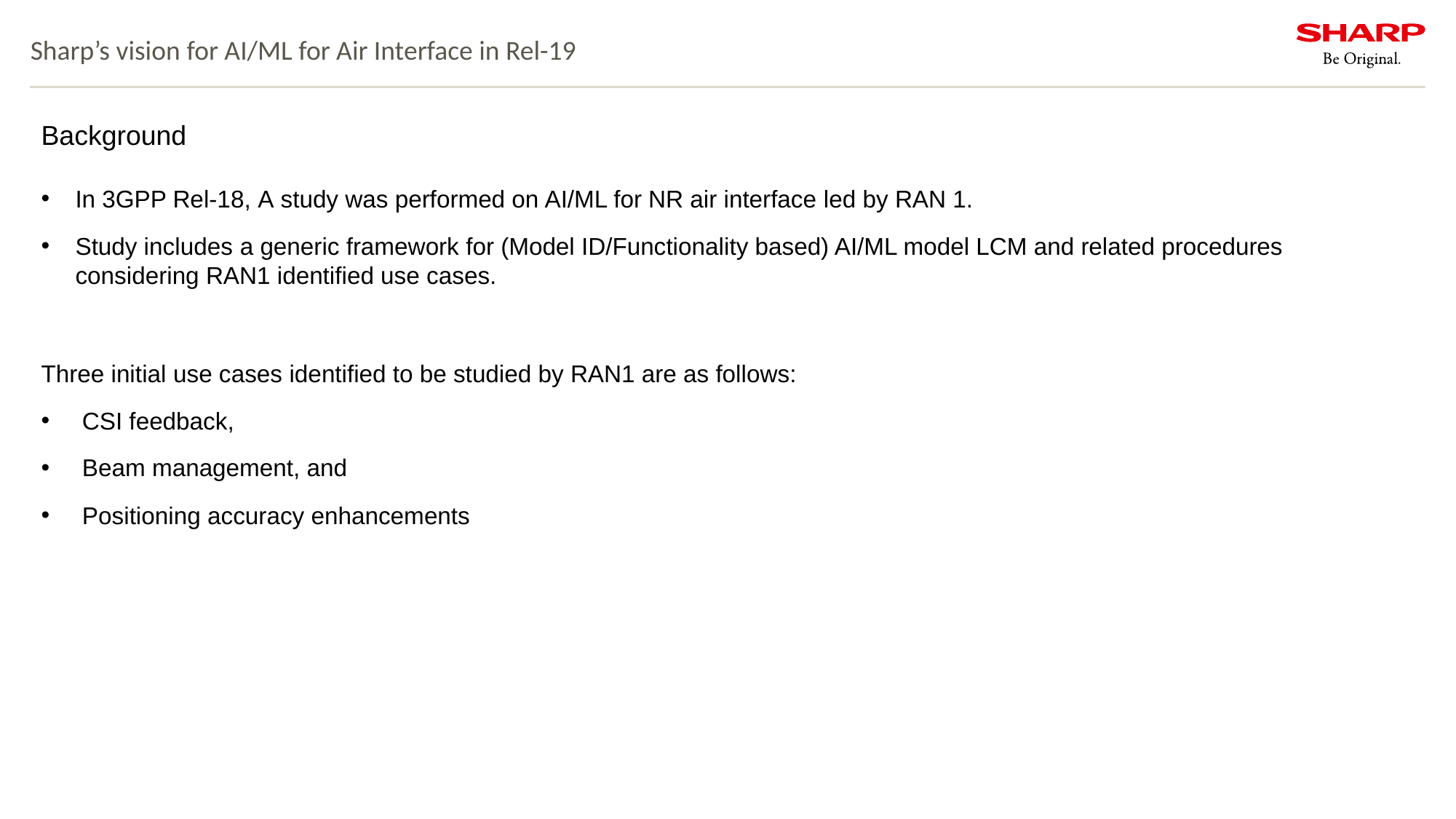

# Sharp’s vision for AI/ML for Air Interface in Rel-19
Background

In 3GPP Rel-18, A study was performed on AI/ML for NR air interface led by RAN 1.
Study includes a generic framework for (Model ID/Functionality based) AI/ML model LCM and related procedures considering RAN1 identified use cases.

Three initial use cases identified to be studied by RAN1 are as follows:
CSI feedback,
Beam management, and
Positioning accuracy enhancements
rescue worker